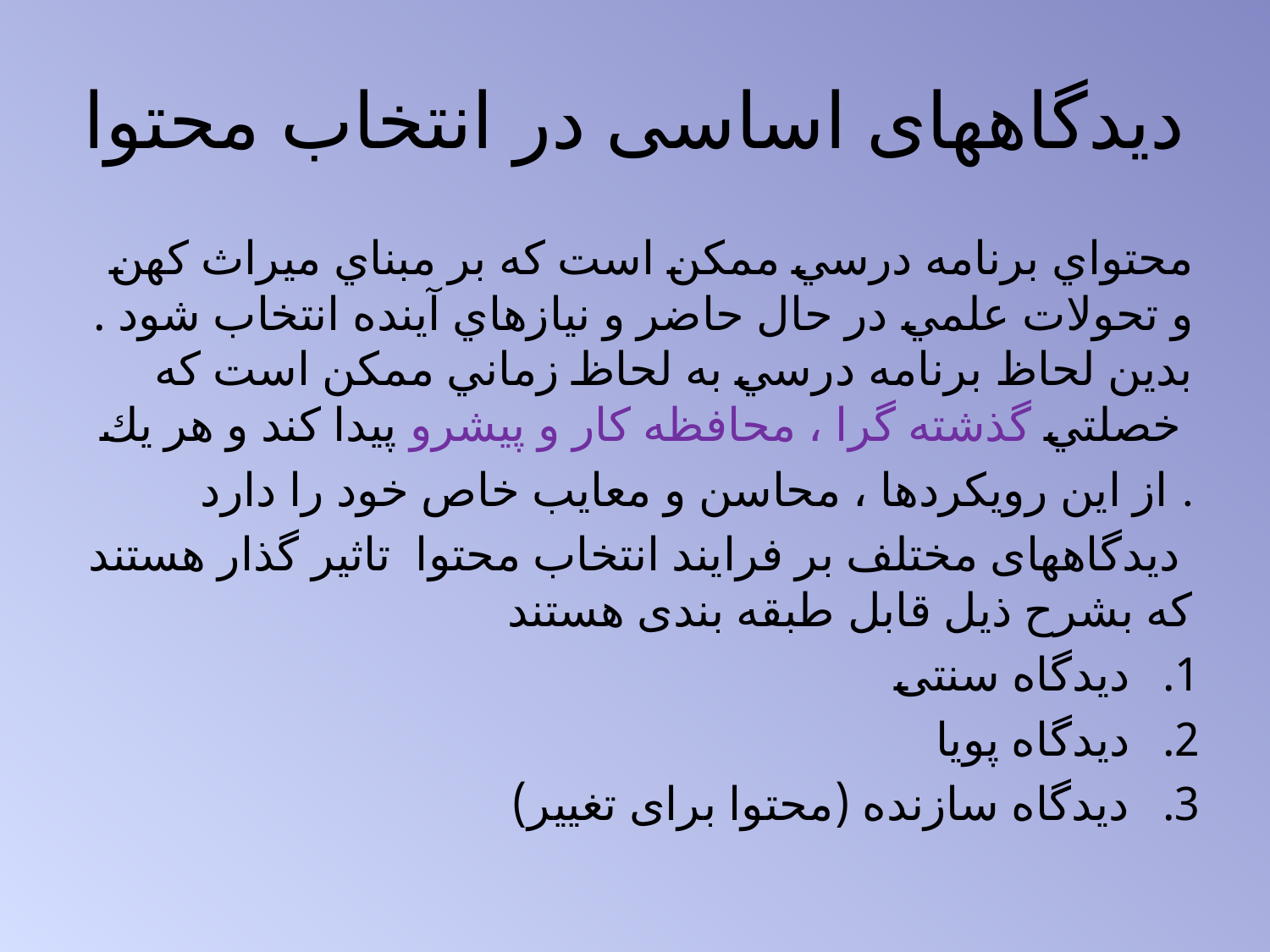

# دیدگاههای اساسی در انتخاب محتوا
محتواي برنامه درسي ممكن است كه بر مبناي ميراث كهن و تحولات علمي در حال حاضر و نيازهاي آينده انتخاب شود . بدين لحاظ برنامه درسي به لحاظ زماني ممكن است كه خصلتي گذشته گرا ، محافظه كار و پيشرو پيدا كند و هر يك
از اين رويكردها ، محاسن و معايب خاص خود را دارد .
 دیدگاههای مختلف بر فرایند انتخاب محتوا  تاثیر گذار هستند که بشرح ذیل قابل طبقه بندی هستند
دیدگاه سنتی
دیدگاه پویا
دیدگاه سازنده (محتوا برای تغییر)